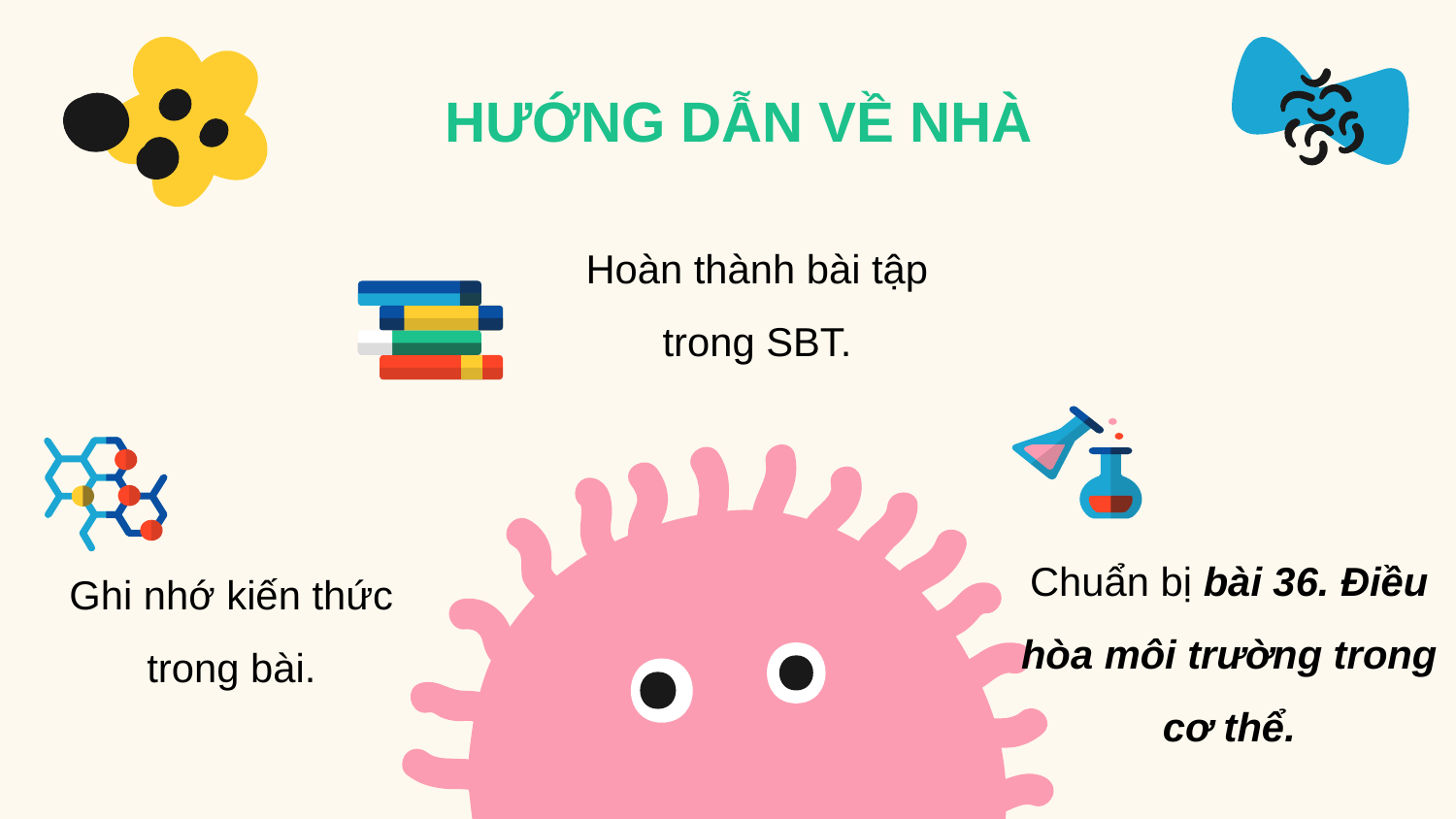

HƯỚNG DẪN VỀ NHÀ
Hoàn thành bài tập trong SBT.

Chuẩn bị bài 36. Điều hòa môi trường trong cơ thể.
Ghi nhớ kiến thức trong bài.